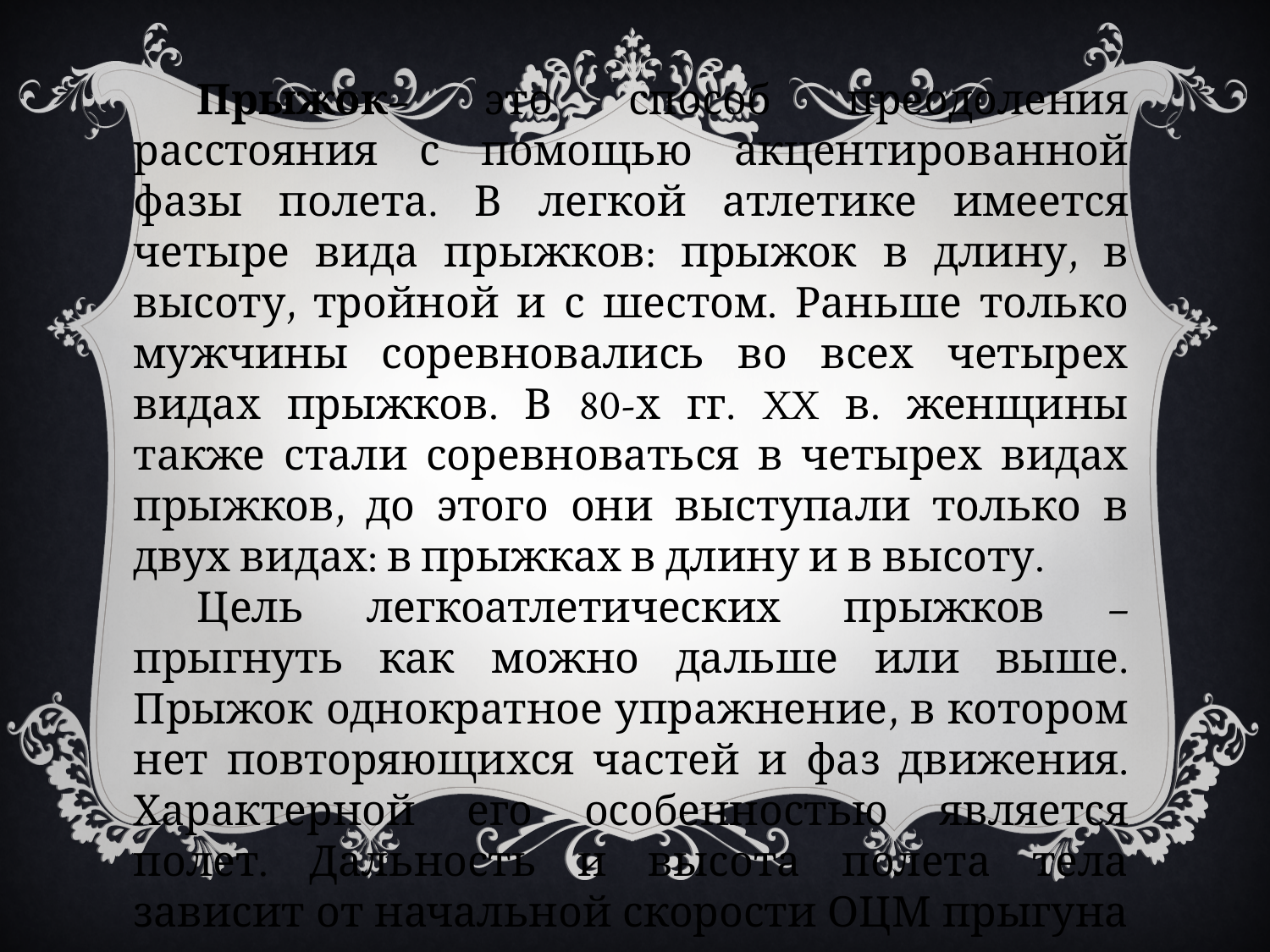

Прыжок– это способ преодоления расстояния с помощью акцентированной фазы полета. В легкой атлетике имеется четыре вида прыжков: прыжок в длину, в высоту, тройной и с шестом. Раньше только мужчины соревновались во всех четырех видах прыжков. В 80-х гг. XX в. женщины также стали соревноваться в четырех видах прыжков, до этого они выступали только в двух видах: в прыжках в длину и в высоту.
Цель легкоатлетических прыжков – прыгнуть как можно дальше или выше. Прыжок однократное упражнение, в котором нет повторяющихся частей и фаз движения. Характерной его особенностью является полет. Дальность и высота полета тела зависит от начальной скорости ОЦМ прыгуна и угла вылета.